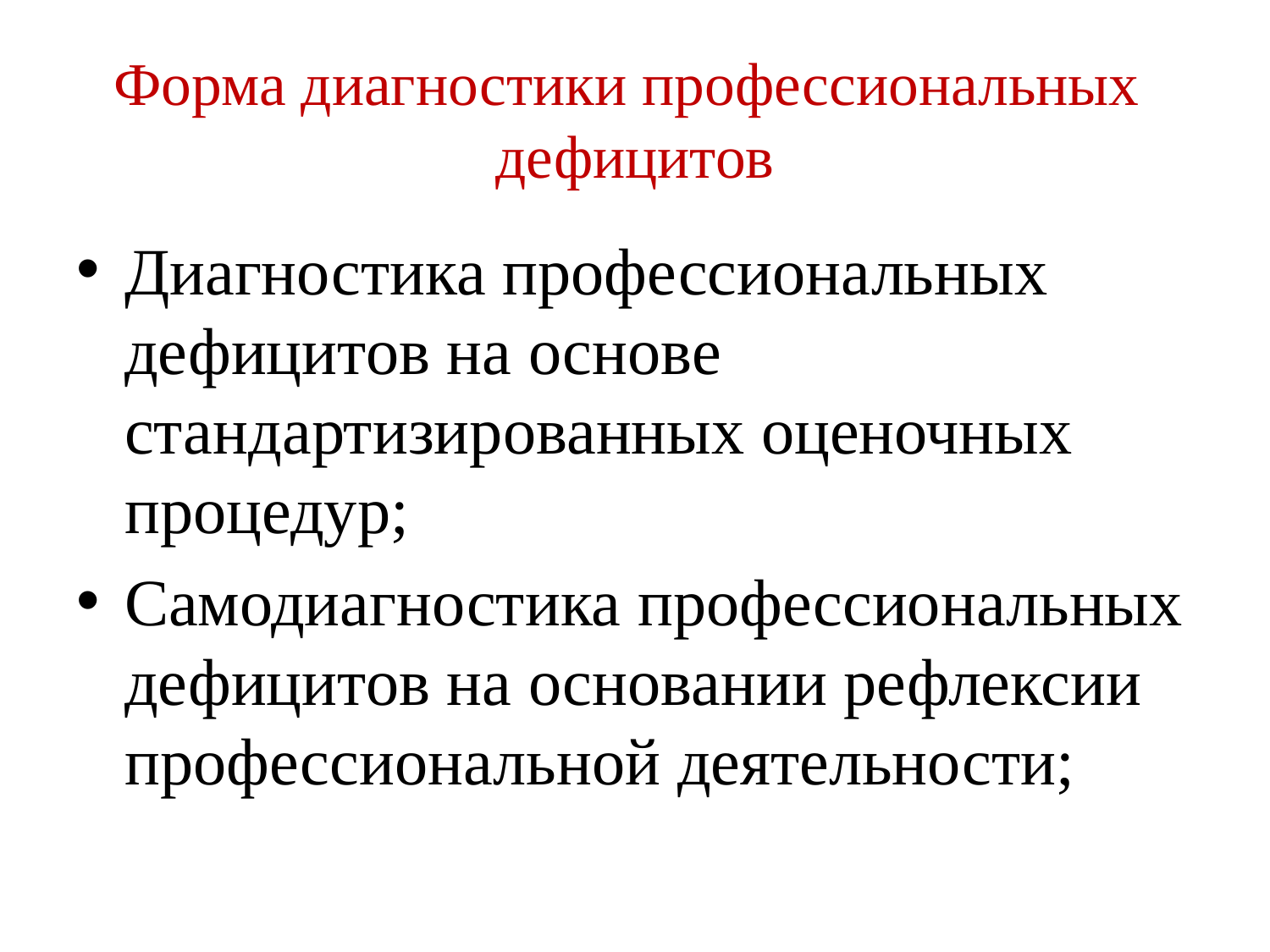

# Форма диагностики профессиональных  дефицитов
Диагностика профессиональных дефицитов на основе стандартизированных оценочных процедур;
Самодиагностика профессиональных дефицитов на основании рефлексии профессиональной деятельности;